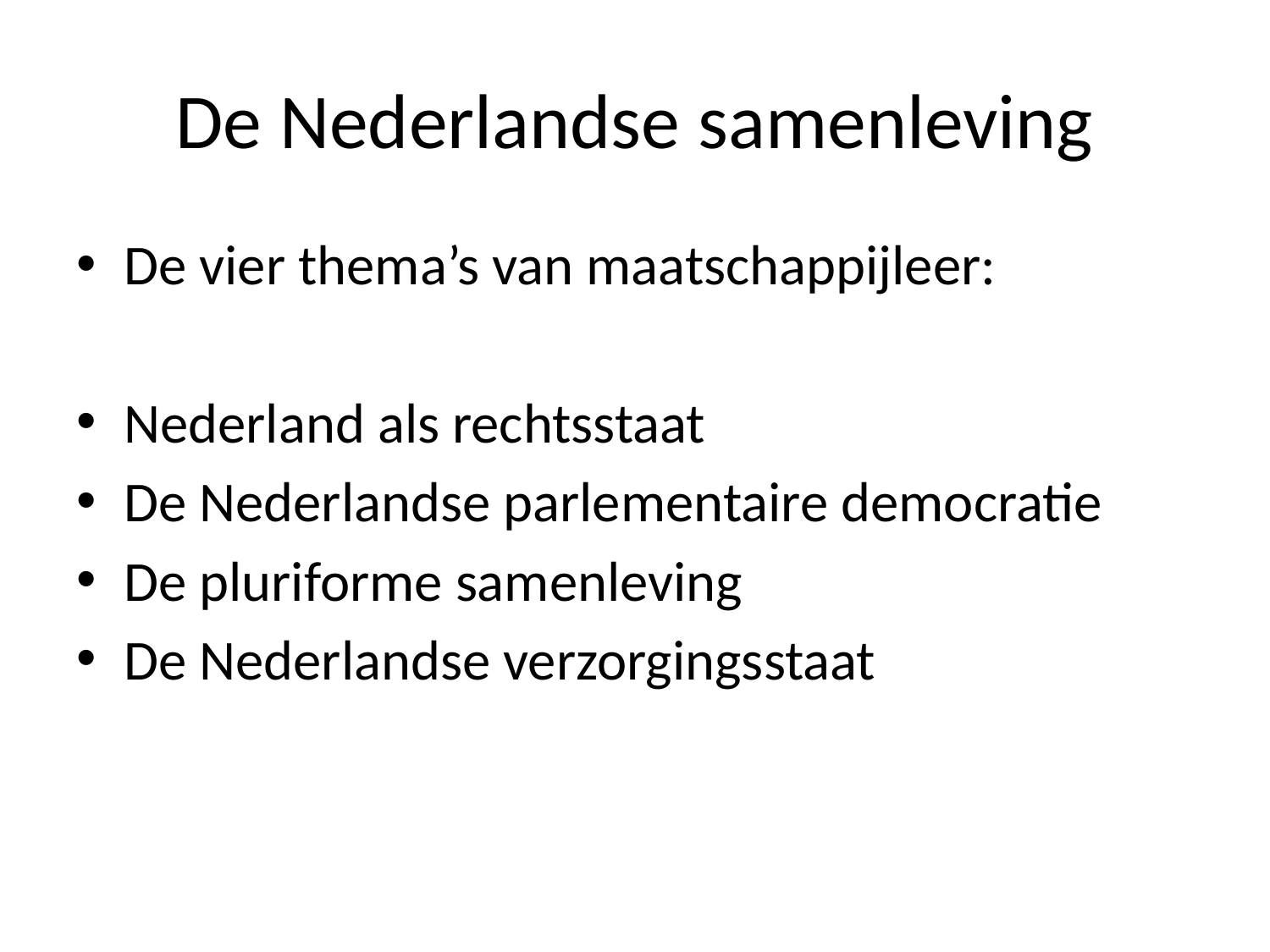

# De Nederlandse samenleving
De vier thema’s van maatschappijleer:

Nederland als rechtsstaat
De Nederlandse parlementaire democratie
De pluriforme samenleving
De Nederlandse verzorgingsstaat